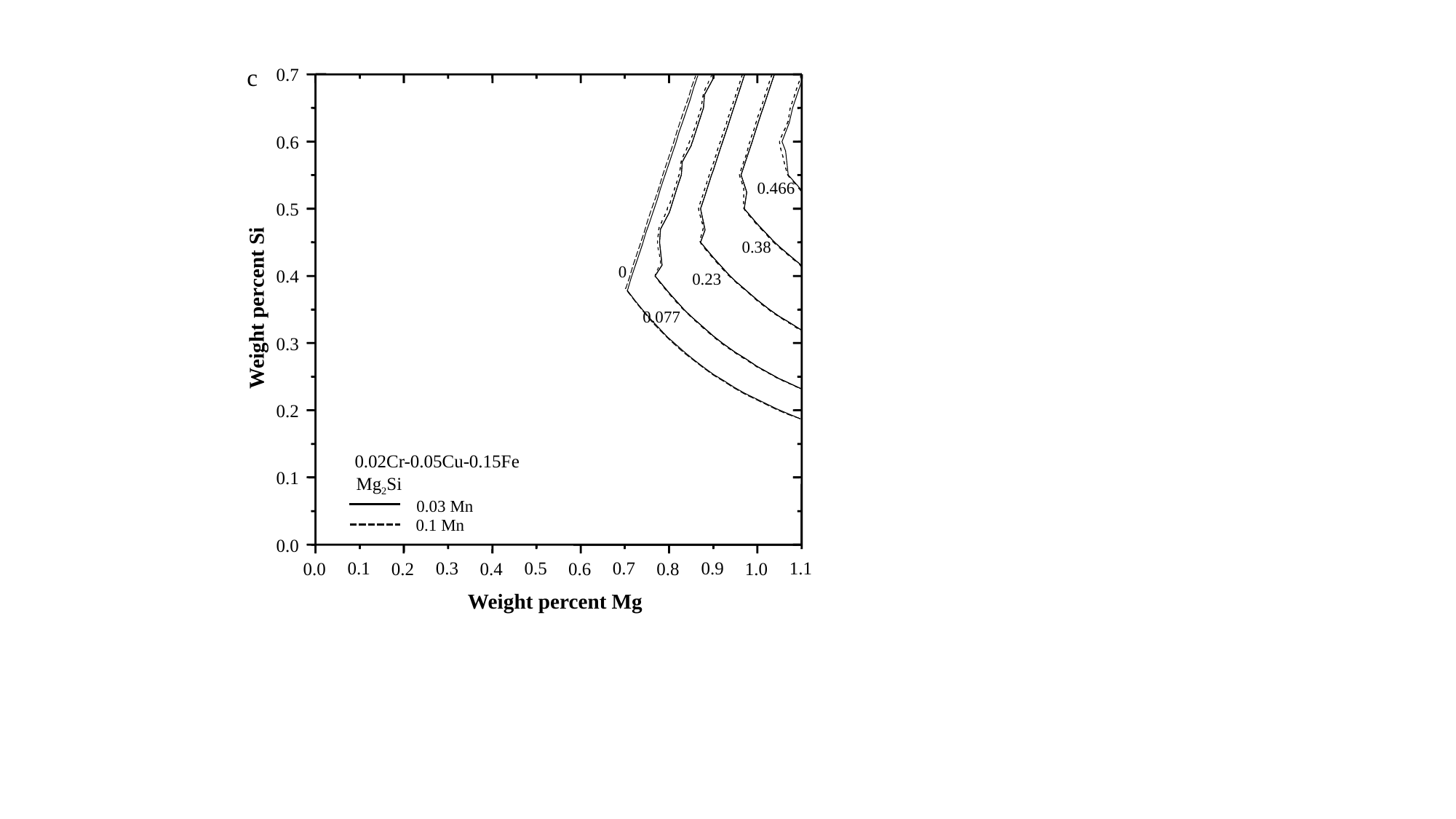

c
0.7

0.6

0.466

0.5

0.38

0
0.23
0.4

Weight percent Si
0.077

0.3

0.2

0.02Cr-0.05Cu-0.15Fe
0.1
Mg2Si

0.03 Mn
0.1 Mn

0.0

0.1
0.3
0.5
0.7
0.9
1.1
0.0
0.2
0.4
0.6
0.8
1.0
Weight percent Mg